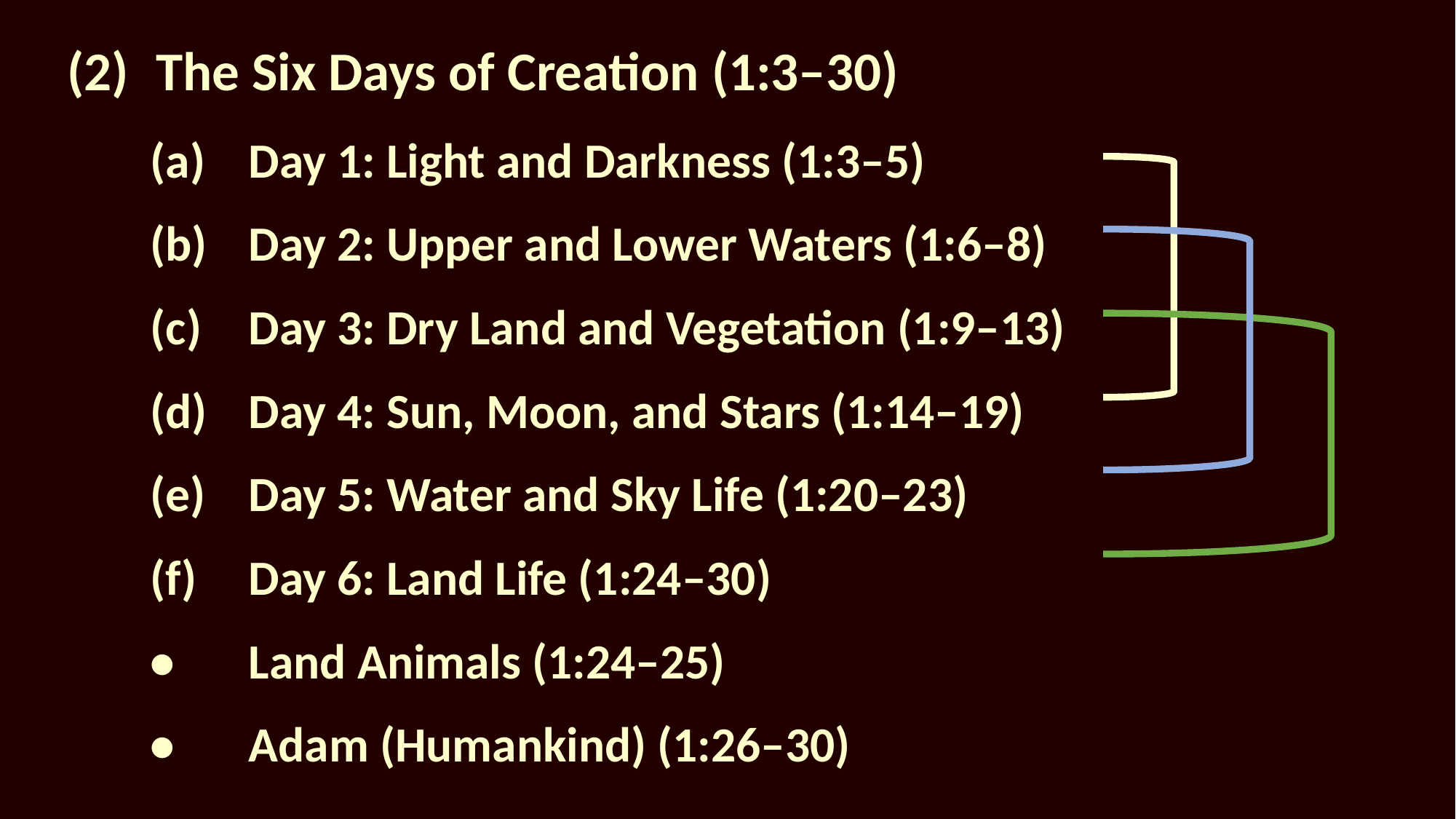

# The Six Days of Creation (1:3–30)
(a)	Day 1: Light and Darkness (1:3–5)
(b)	Day 2: Upper and Lower Waters (1:6–8)
(c)	Day 3: Dry Land and Vegetation (1:9–13)
(d)	Day 4: Sun, Moon, and Stars (1:14–19)
(e)	Day 5: Water and Sky Life (1:20–23)
(f)	Day 6: Land Life (1:24–30)
	•	Land Animals (1:24–25)
	•	Adam (Humankind) (1:26–30)